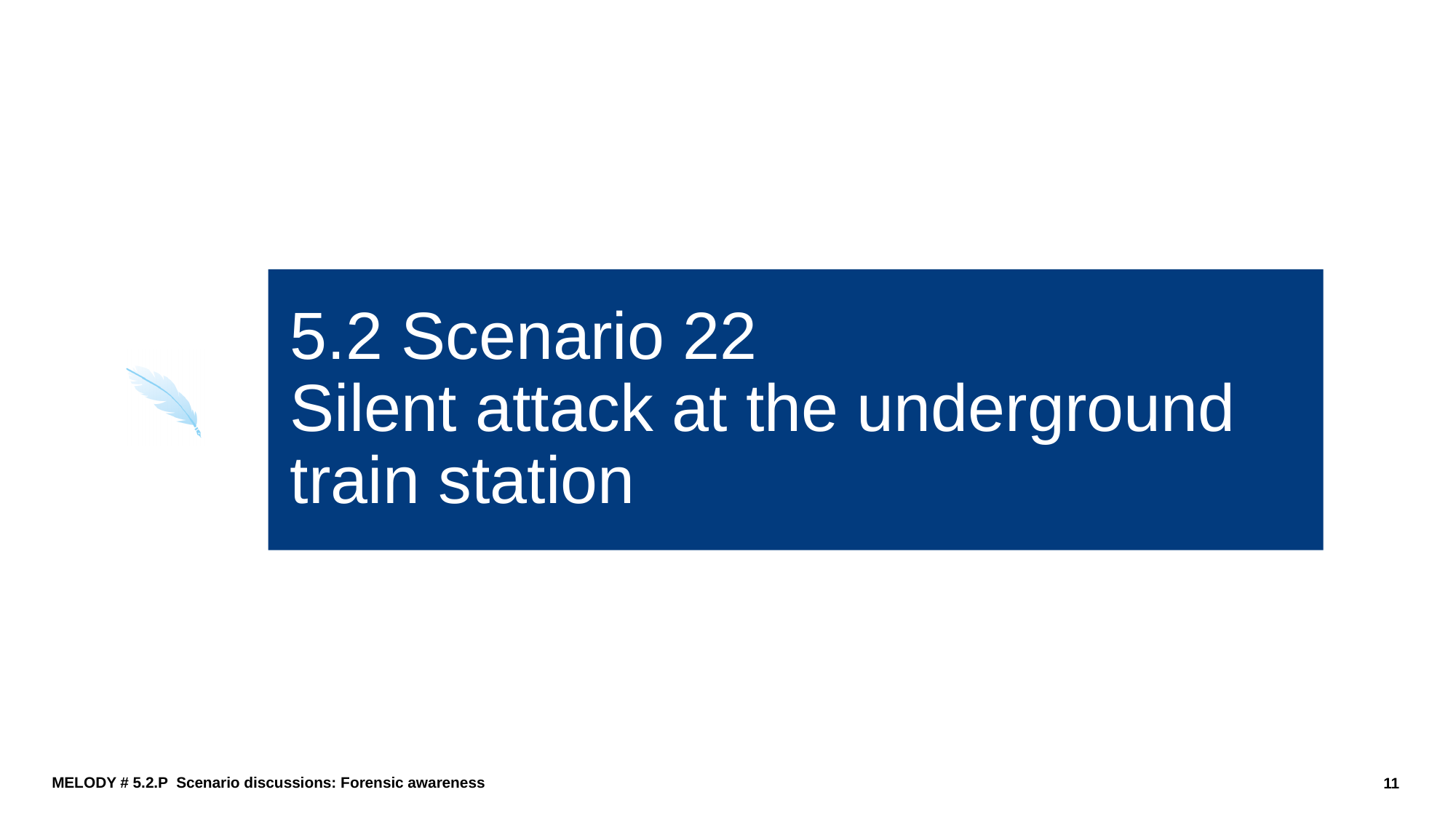

# 5.2 Scenario 22 Silent attack at the underground train station
MELODY # 5.2.P  Scenario discussions: Forensic awareness
11